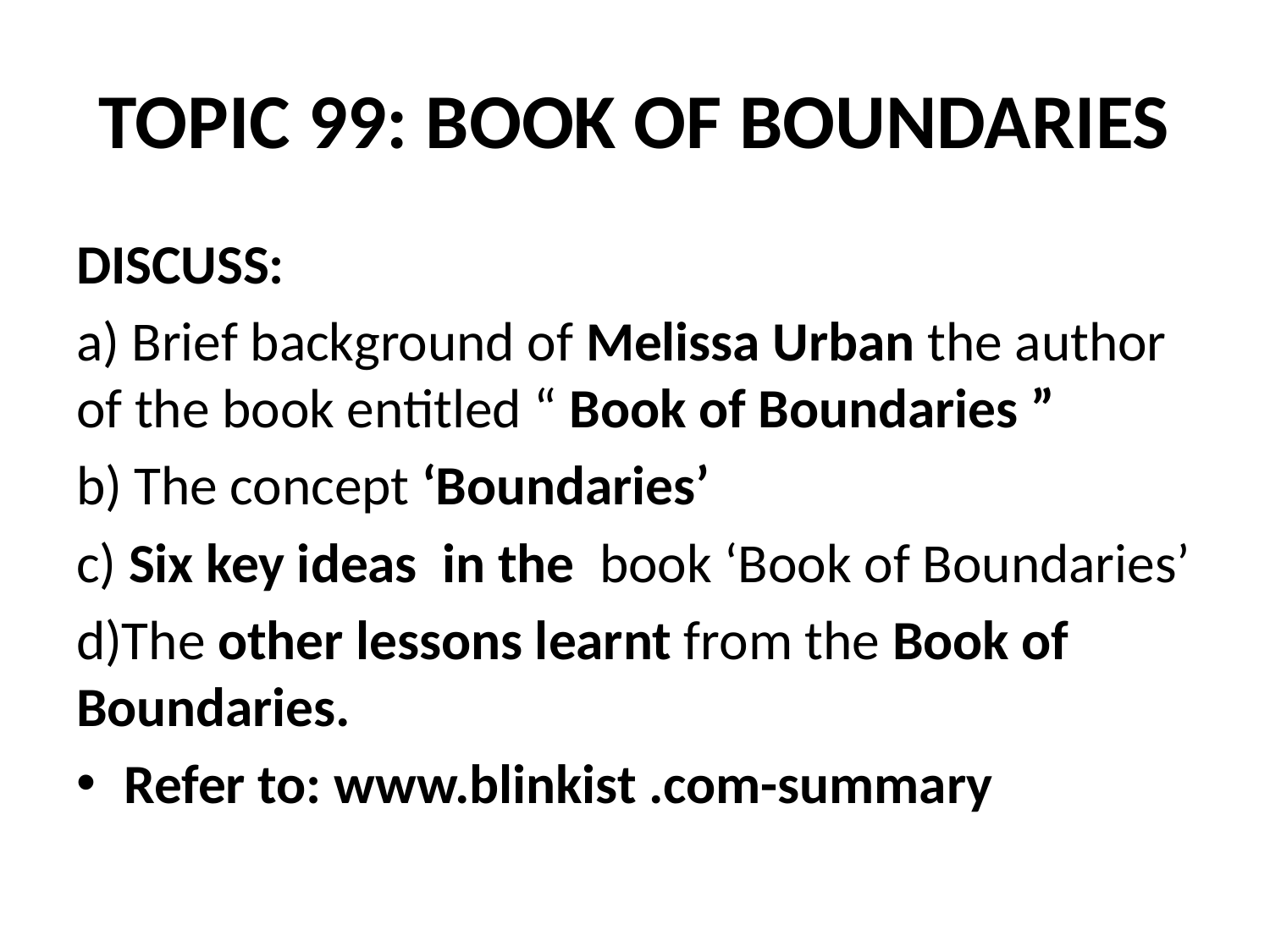

# TOPIC 99: BOOK OF BOUNDARIES
DISCUSS:
a) Brief background of Melissa Urban the author of the book entitled “ Book of Boundaries ”
b) The concept ‘Boundaries’
c) Six key ideas  in the  book ‘Book of Boundaries’
d)The other lessons learnt from the Book of Boundaries.
Refer to: www.blinkist .com-summary